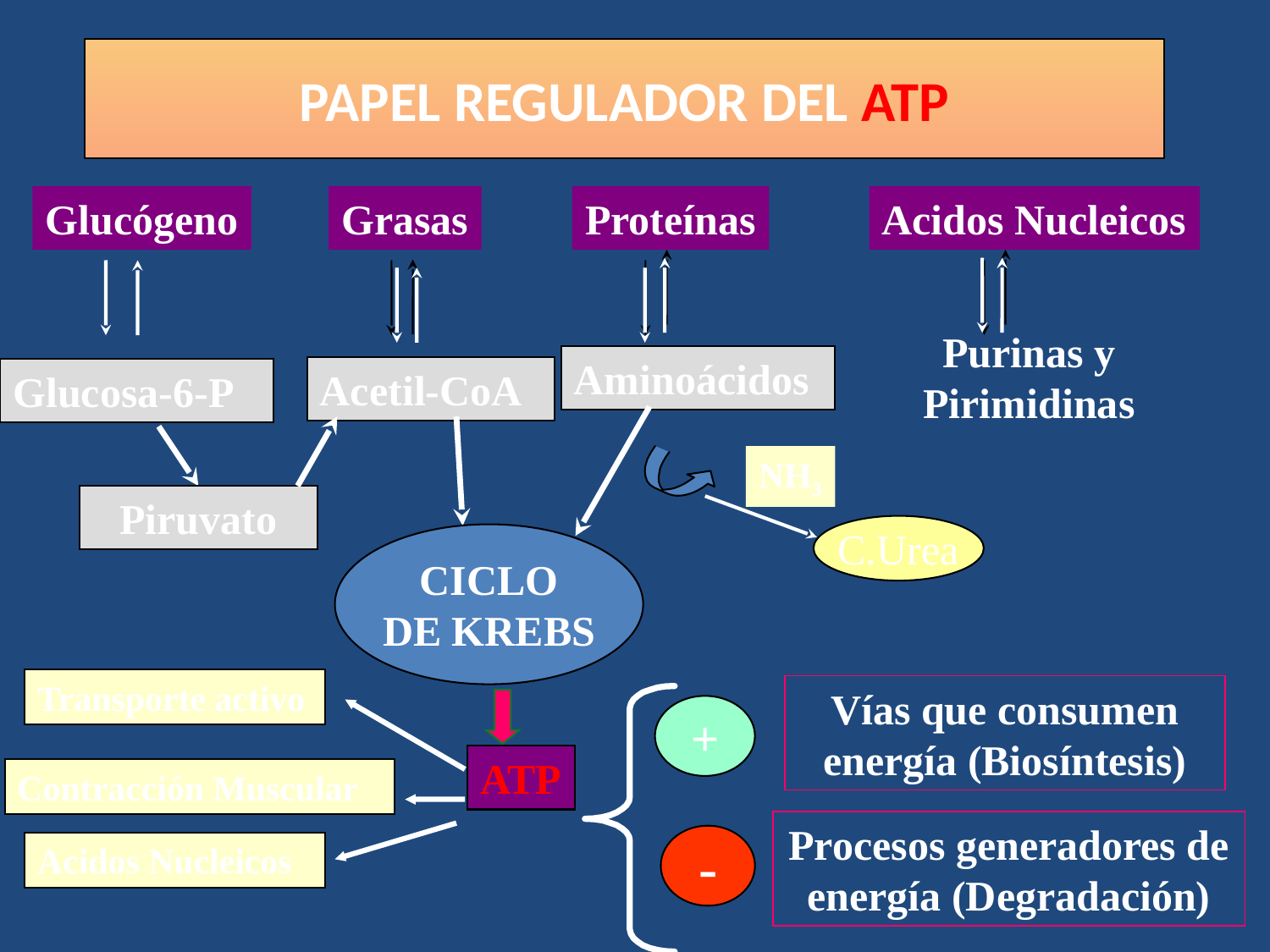

# PAPEL REGULADOR DEL ATP
Glucógeno
Grasas
Proteínas
Acidos Nucleicos

Purinas y
Pirimidinas
Aminoácidos
Acetil-CoA
Glucosa-6-P

NH3
Piruvato

C.Urea
CICLO
DE KREBS

Transporte activo
Vías que consumen energía (Biosíntesis)

+

ATP
Contracción Muscular

Procesos generadores de energía (Degradación)

-
Acidos Nucleicos